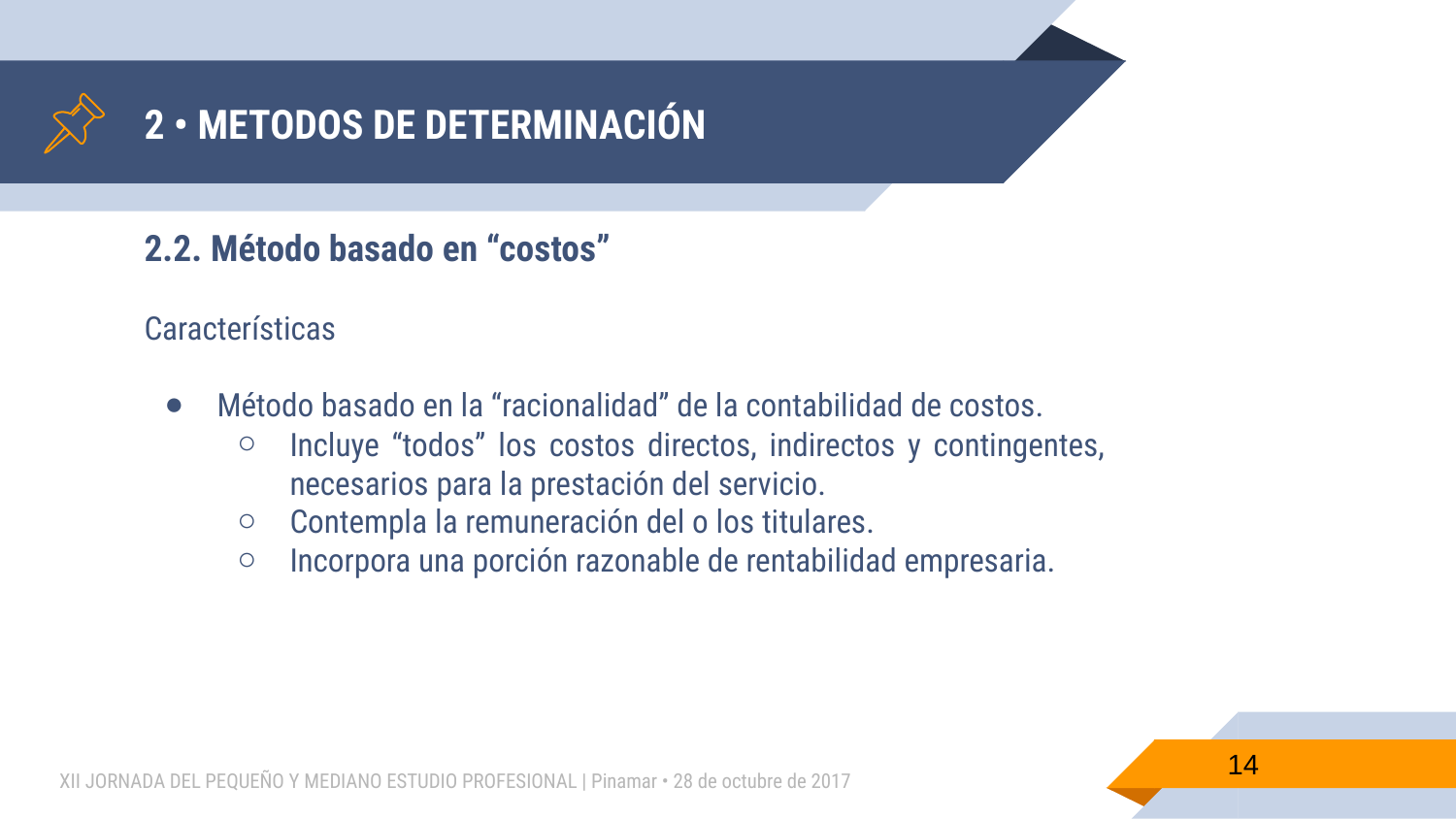

# 2 • METODOS DE DETERMINACIÓN

2.2. Método basado en “costos”

Características

Método basado en la “racionalidad” de la contabilidad de costos.
Incluye “todos” los costos directos, indirectos y contingentes, necesarios para la prestación del servicio.
Contempla la remuneración del o los titulares.
Incorpora una porción razonable de rentabilidad empresaria.
14